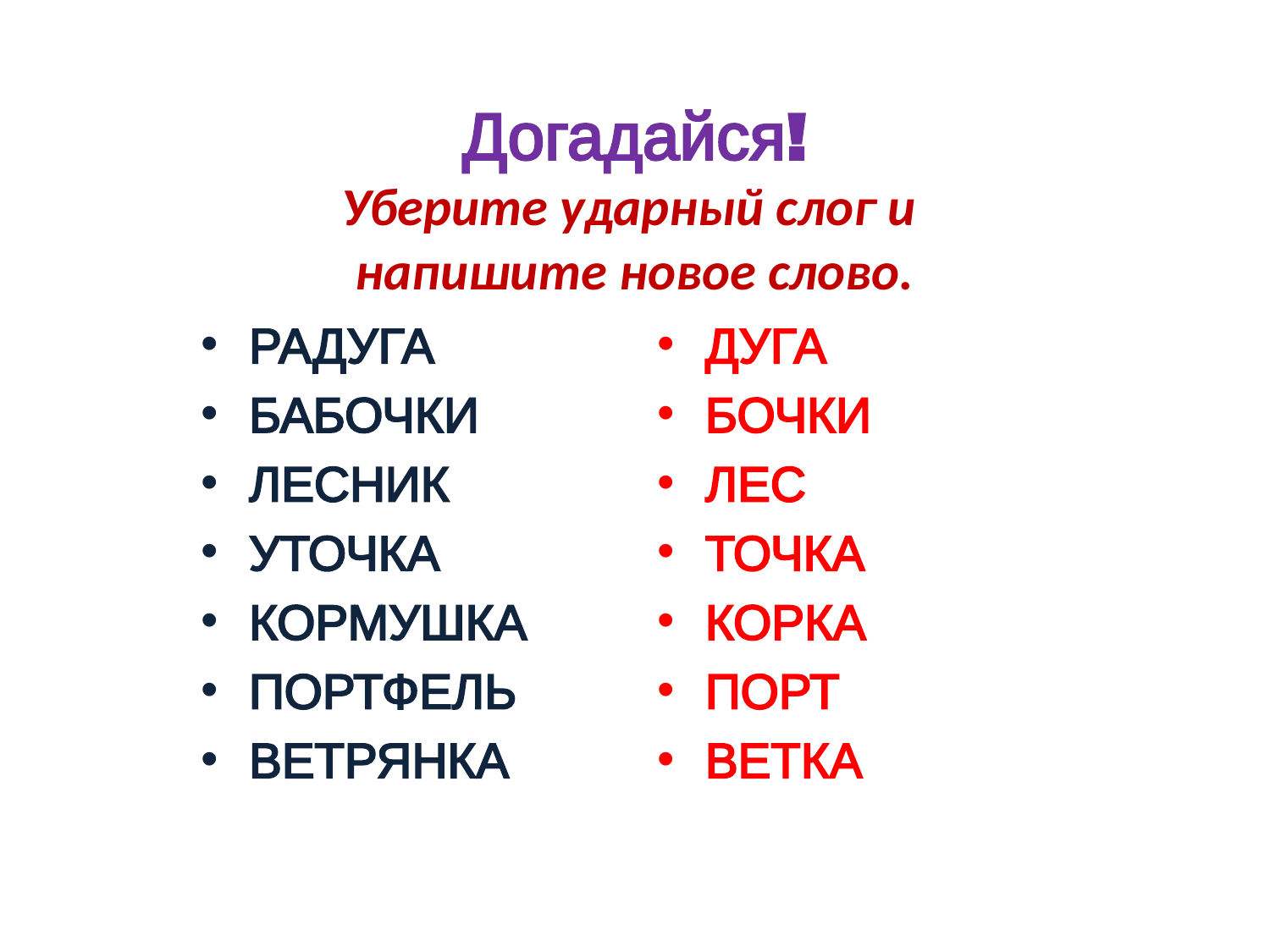

# Догадайся! Уберите ударный слог и напишите новое слово.
ДУГА
БОЧКИ
ЛЕС
ТОЧКА
КОРКА
ПОРТ
ВЕТКА
РАДУГА
БАБОЧКИ
ЛЕСНИК
УТОЧКА
КОРМУШКА
ПОРТФЕЛЬ
ВЕТРЯНКА